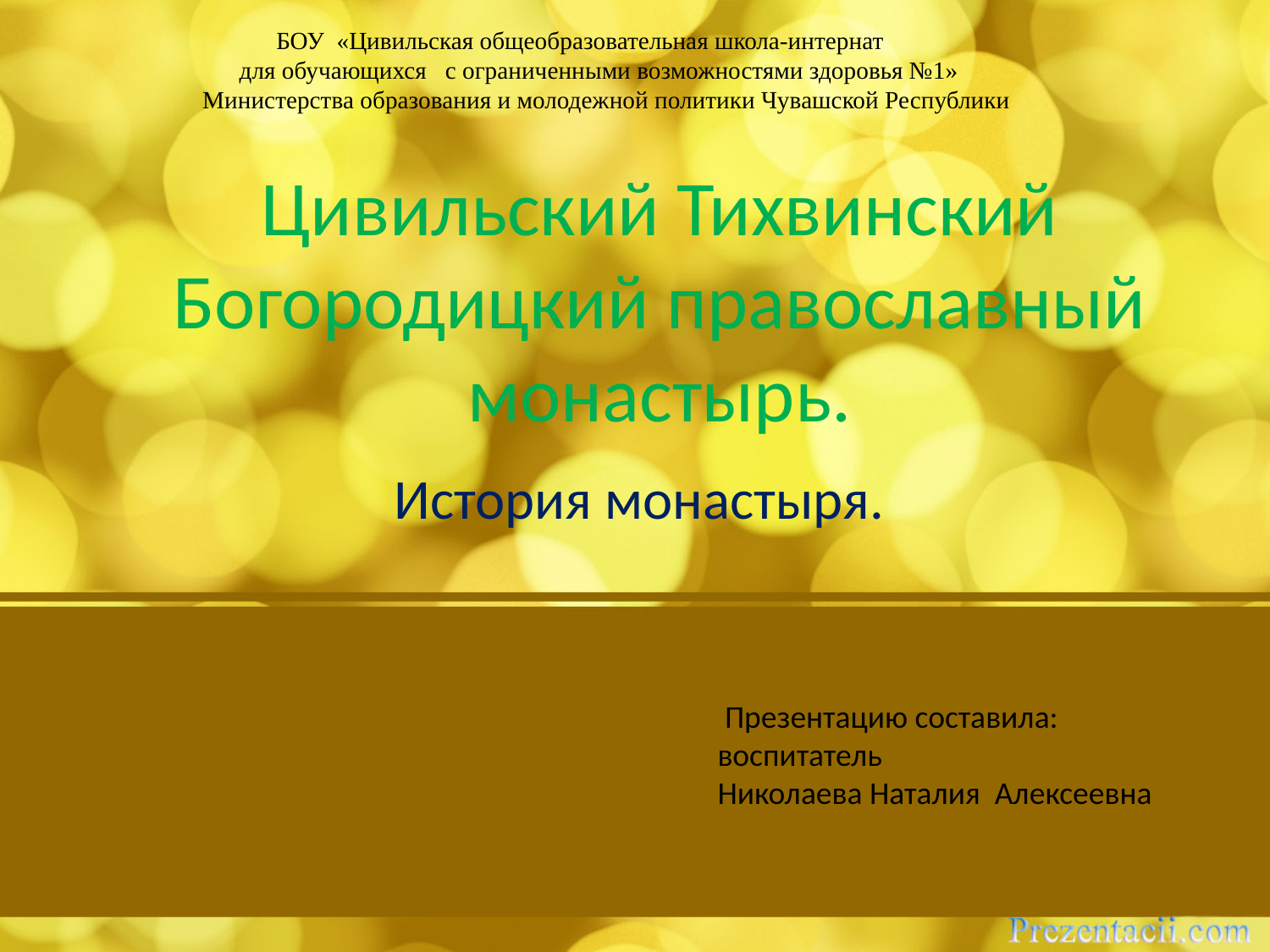

БОУ  «Цивильская общеобразовательная школа-интернат
                            для обучающихся   с ограниченными возможностями здоровья №1»
                      Министерства образования и молодежной политики Чувашской Республики
# Цивильский Тихвинский Богородицкий православный монастырь.
История монастыря.
 Презентацию составила:
воспитатель
Николаева Наталия  Алексеевна